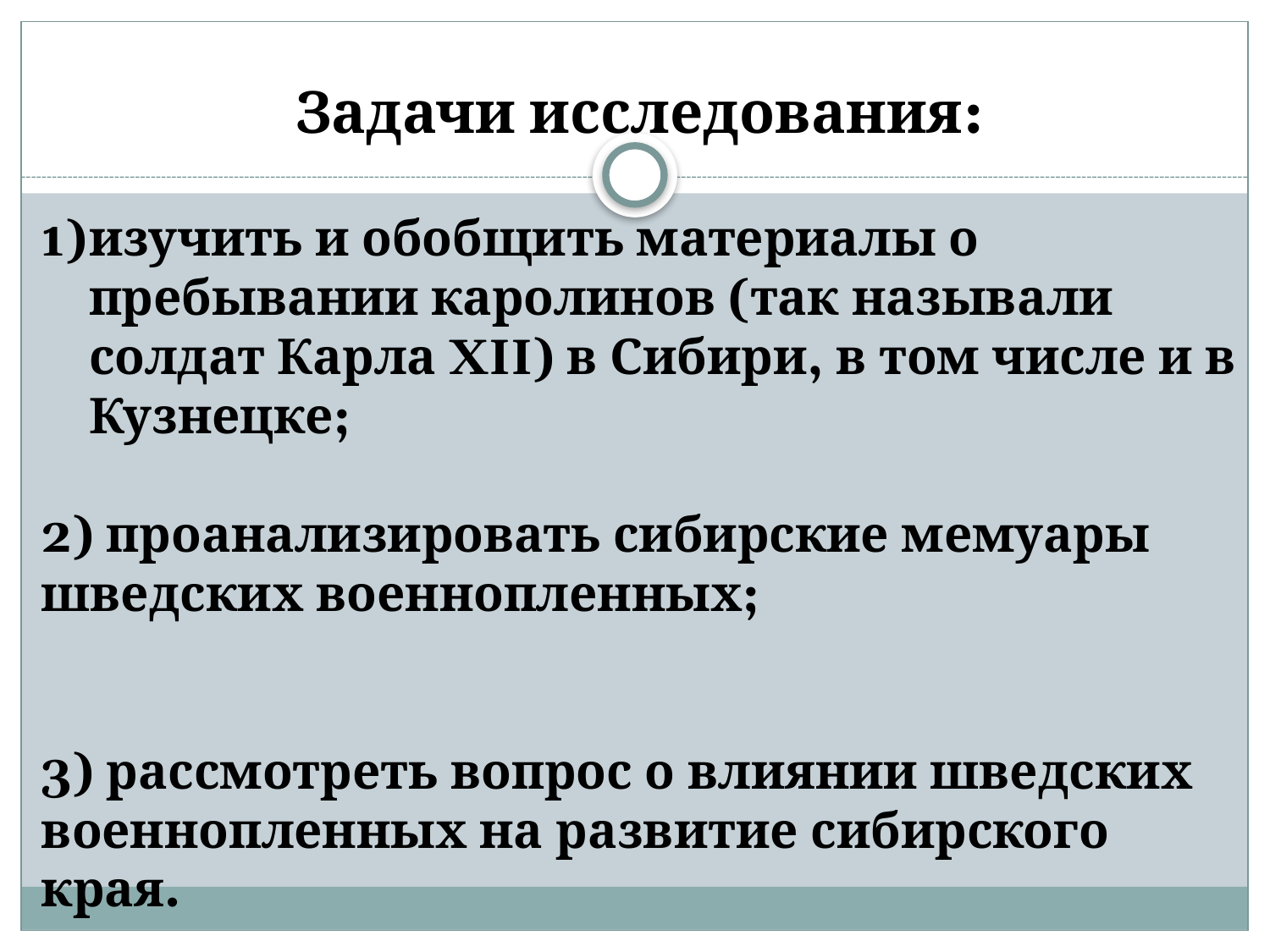

# Задачи исследования:
изучить и обобщить материалы о  пребывании каролинов (так называли солдат Карла XII) в Сибири, в том числе и в Кузнецке;

2) проанализировать сибирские мемуары шведских военнопленных;

3) рассмотреть вопрос о влиянии шведских военнопленных на развитие сибирского края.